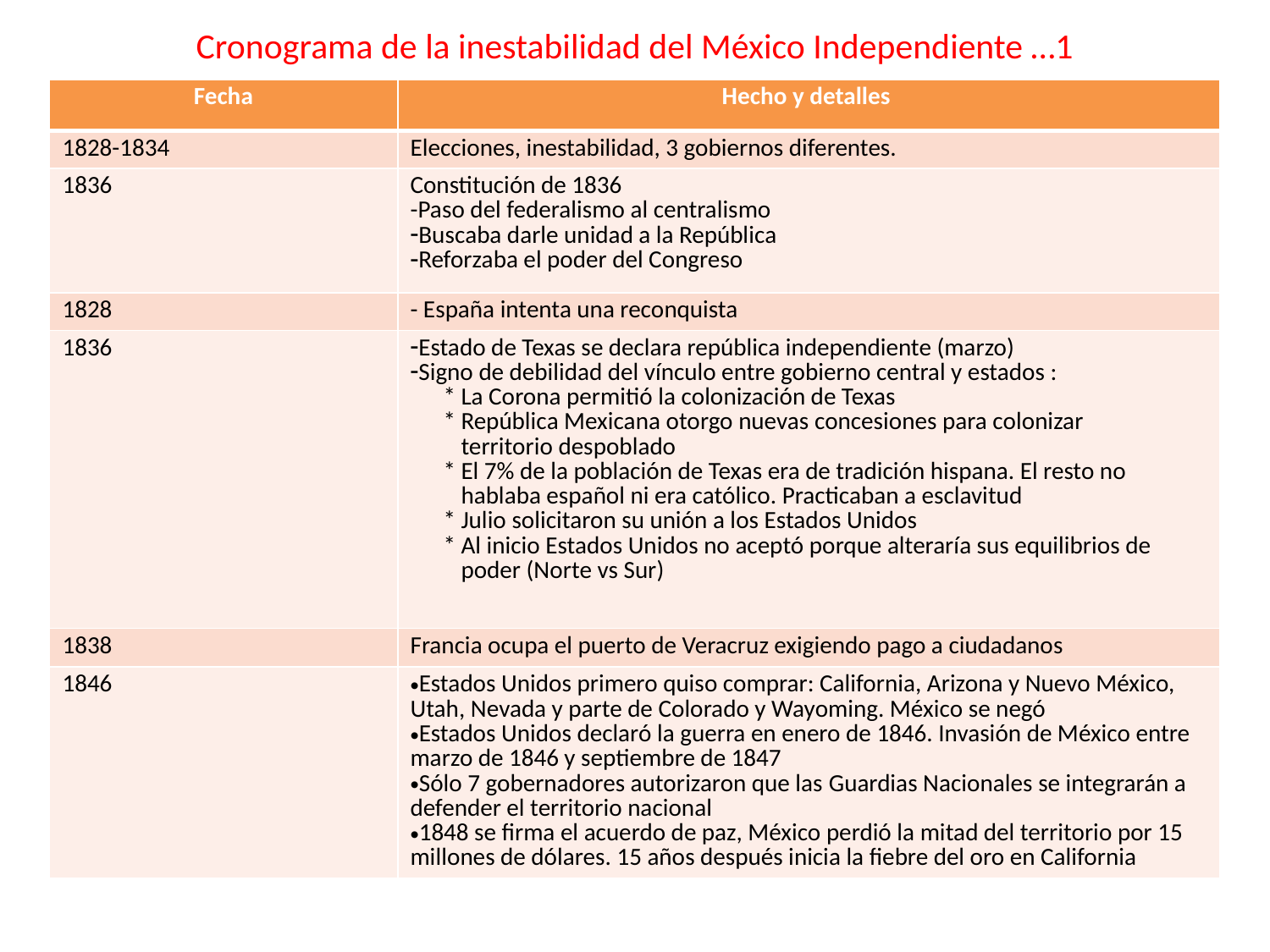

Cronograma de la inestabilidad del México Independiente …1
| Fecha | Hecho y detalles |
| --- | --- |
| 1828-1834 | Elecciones, inestabilidad, 3 gobiernos diferentes. |
| 1836 | Constitución de 1836 -Paso del federalismo al centralismo Buscaba darle unidad a la República Reforzaba el poder del Congreso |
| 1828 | - España intenta una reconquista |
| 1836 | Estado de Texas se declara república independiente (marzo) Signo de debilidad del vínculo entre gobierno central y estados : \* La Corona permitió la colonización de Texas \* República Mexicana otorgo nuevas concesiones para colonizar territorio despoblado \* El 7% de la población de Texas era de tradición hispana. El resto no hablaba español ni era católico. Practicaban a esclavitud \* Julio solicitaron su unión a los Estados Unidos \* Al inicio Estados Unidos no aceptó porque alteraría sus equilibrios de poder (Norte vs Sur) |
| 1838 | Francia ocupa el puerto de Veracruz exigiendo pago a ciudadanos |
| 1846 | Estados Unidos primero quiso comprar: California, Arizona y Nuevo México, Utah, Nevada y parte de Colorado y Wayoming. México se negó Estados Unidos declaró la guerra en enero de 1846. Invasión de México entre marzo de 1846 y septiembre de 1847 Sólo 7 gobernadores autorizaron que las Guardias Nacionales se integrarán a defender el territorio nacional 1848 se firma el acuerdo de paz, México perdió la mitad del territorio por 15 millones de dólares. 15 años después inicia la fiebre del oro en California |